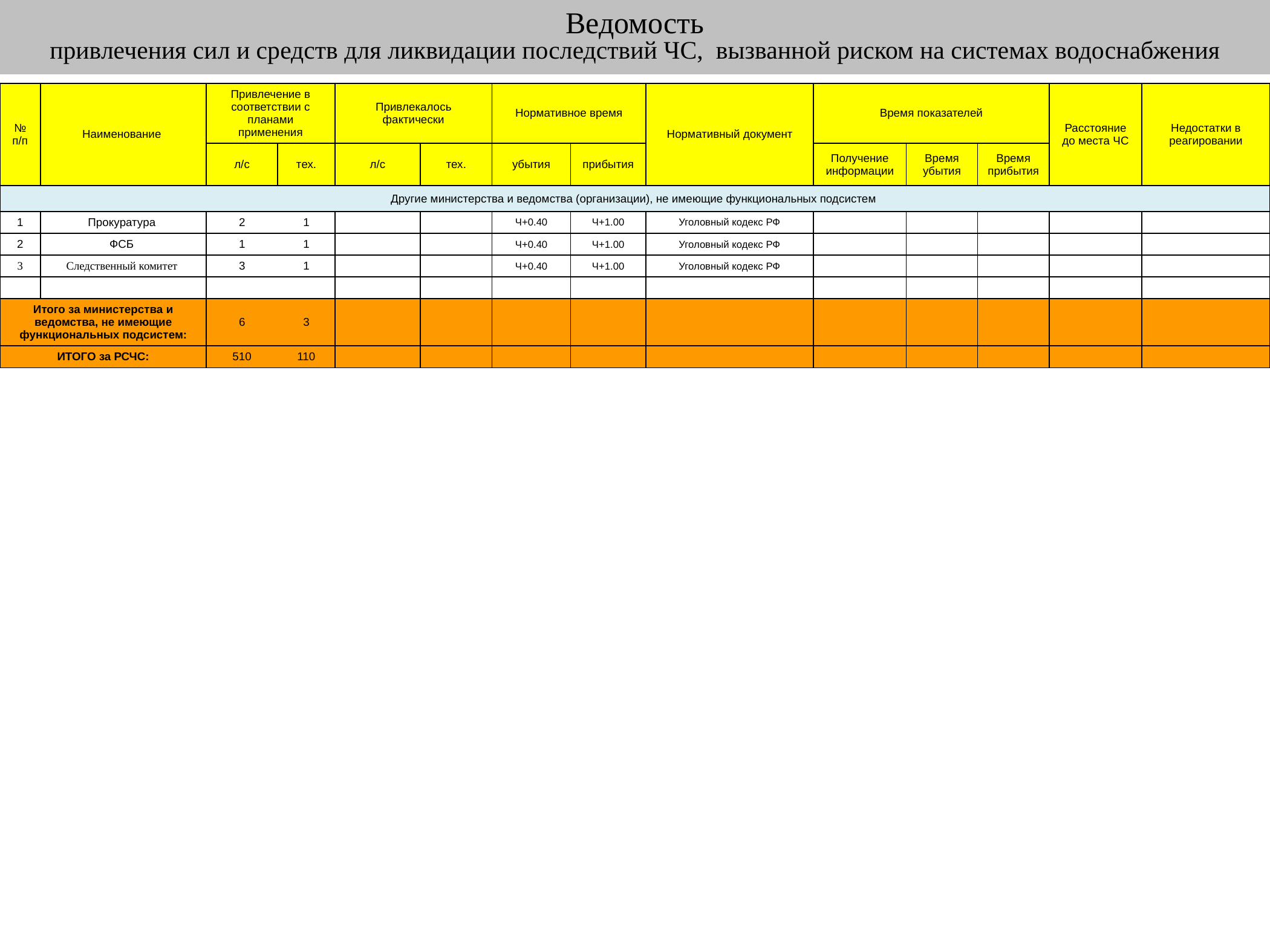

Ведомость
привлечения сил и средств для ликвидации последствий ЧС,  вызванной риском на системах водоснабжения
| № п/п | Наименование | Привлечение в соответствии с планами применения |  | Привлекалось фактически |  | Нормативное время |  | Нормативный документ | Время показателей |  |  | Расстояние до места ЧС | Недостатки в реагировании |
| --- | --- | --- | --- | --- | --- | --- | --- | --- | --- | --- | --- | --- | --- |
|  |  | л/с | тех. | л/с | тех. | убытия | прибытия |  | Получение информации | Время убытия | Время прибытия |  |  |
| Другие министерства и ведомства (организации), не имеющие функциональных подсистем |  |  |  |  |  |  |  |  |  |  |  |  |  |
| 1 | Прокуратура | 2 | 1 |  |  | Ч+0.40 | Ч+1.00 | Уголовный кодекс РФ |  |  |  |  |  |
| 2 | ФСБ | 1 | 1 |  |  | Ч+0.40 | Ч+1.00 | Уголовный кодекс РФ |  |  |  |  |  |
| 3 | Следственный комитет | 3 | 1 |  |  | Ч+0.40 | Ч+1.00 | Уголовный кодекс РФ |  |  |  |  |  |
|  |  |  |  |  |  |  |  |  |  |  |  |  |  |
| Итого за министерства и ведомства, не имеющие функциональных подсистем: |  | 6 | 3 |  |  |  |  |  |  |  |  |  |  |
| ИТОГО за РСЧС: |  | 510 | 110 |  |  |  |  |  |  |  |  |  |  |